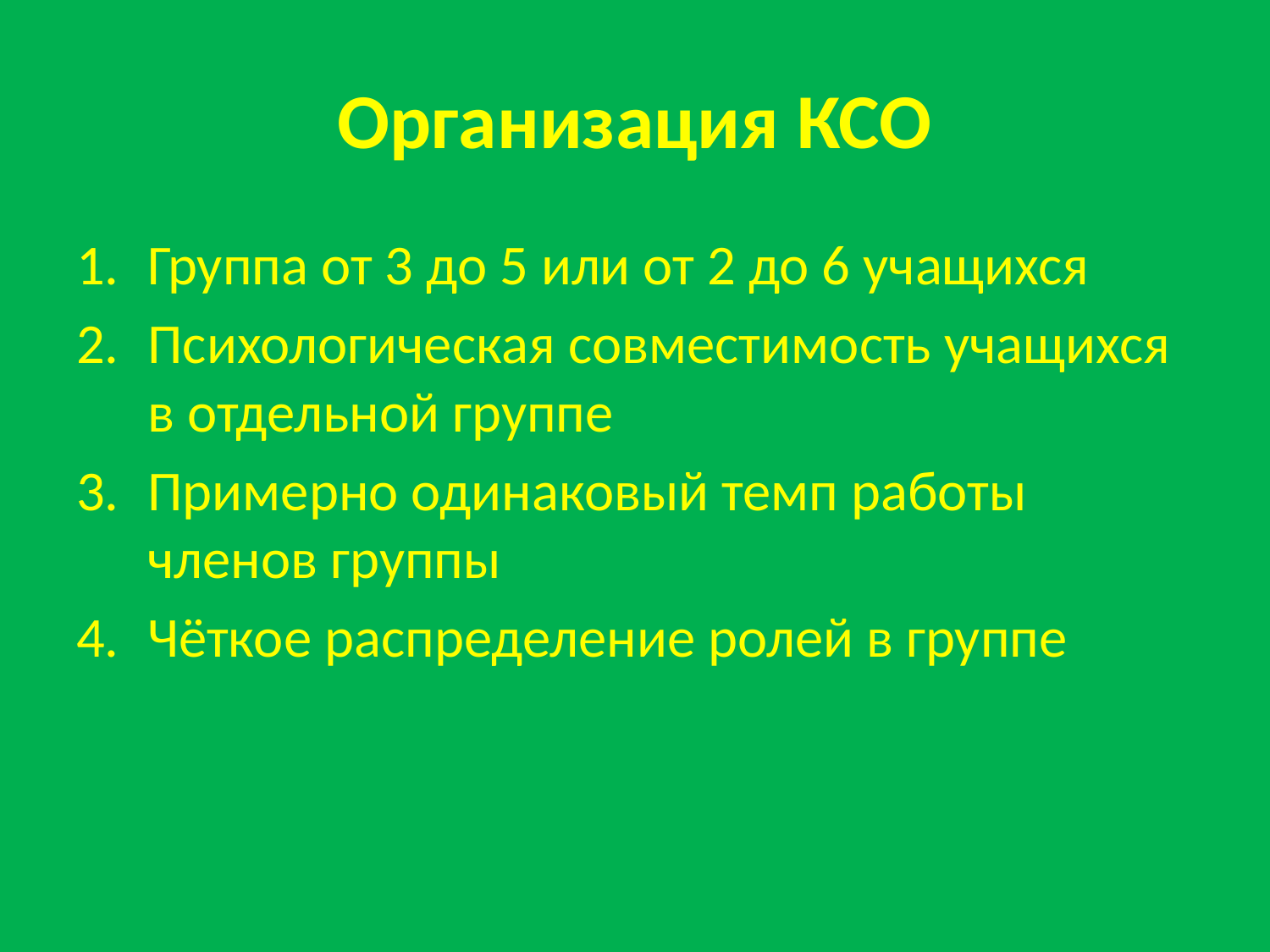

# Организация КСО
Группа от 3 до 5 или от 2 до 6 учащихся
Психологическая совместимость учащихся  в отдельной группе
Примерно одинаковый темп работы членов группы
Чёткое распределение ролей в группе